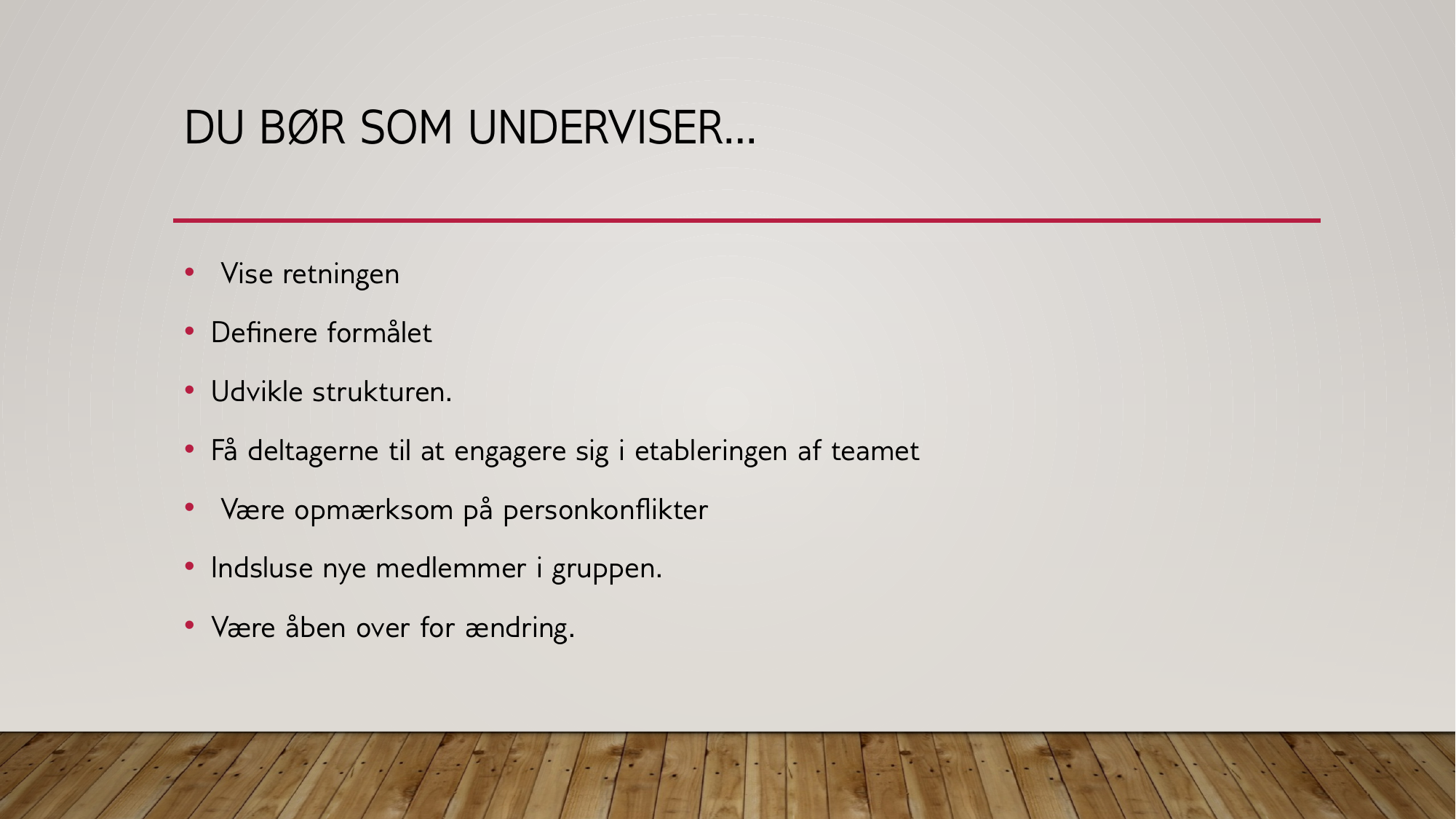

# Du bør som underviser…
 Vise retningen
Definere formålet
Udvikle strukturen.
Få deltagerne til at engagere sig i etableringen af teamet
 Være opmærksom på personkonflikter
Indsluse nye medlemmer i gruppen.
Være åben over for ændring.